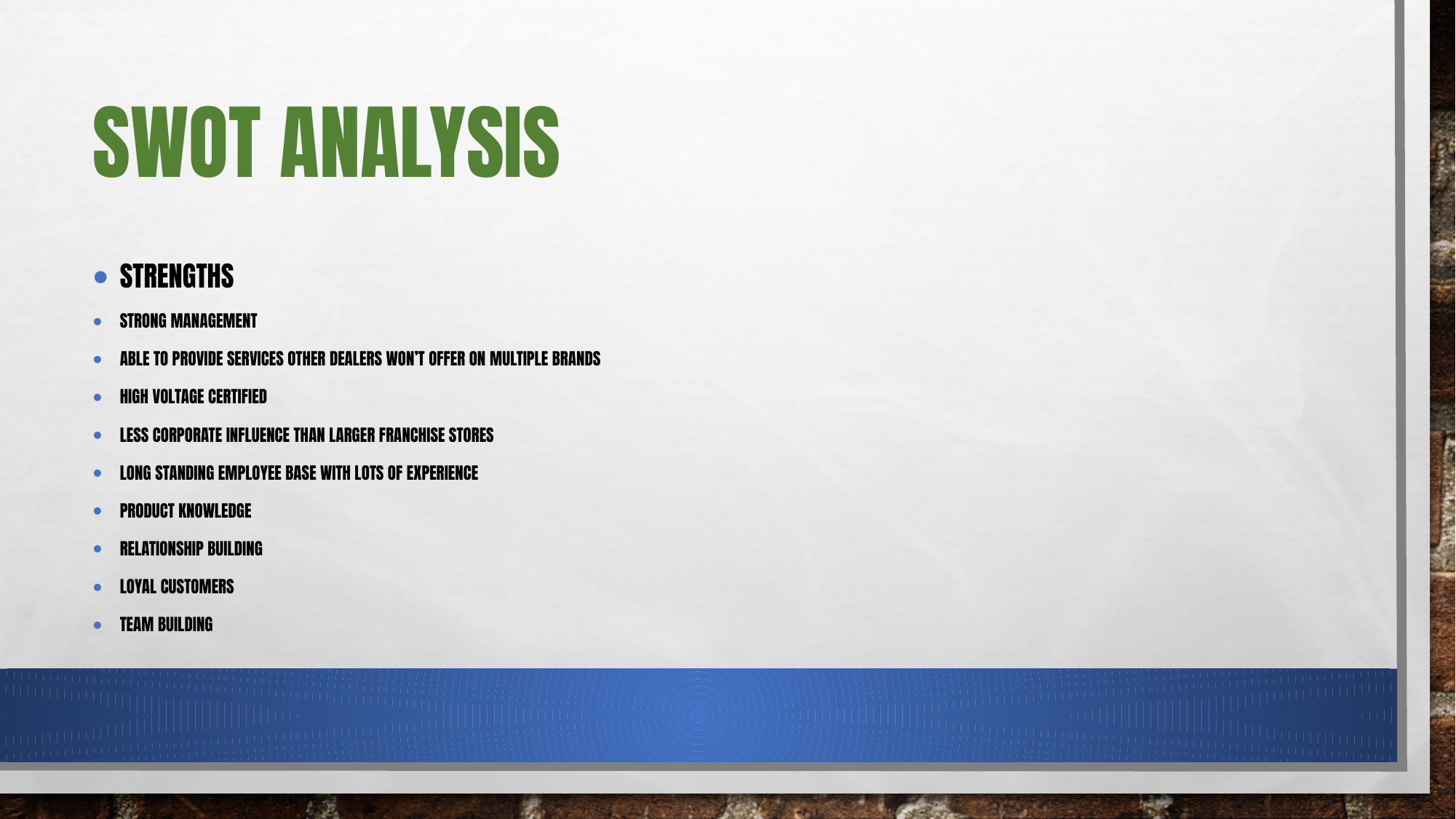

# SWOT Analysis
Strengths
Strong management
Able to provide services other dealers won’t offer on multiple brands
High voltage certified
Less corporate influence than larger franchise stores
Long standing employee base with lots of experience
Product knowledge
Relationship building
Loyal customers
Team building